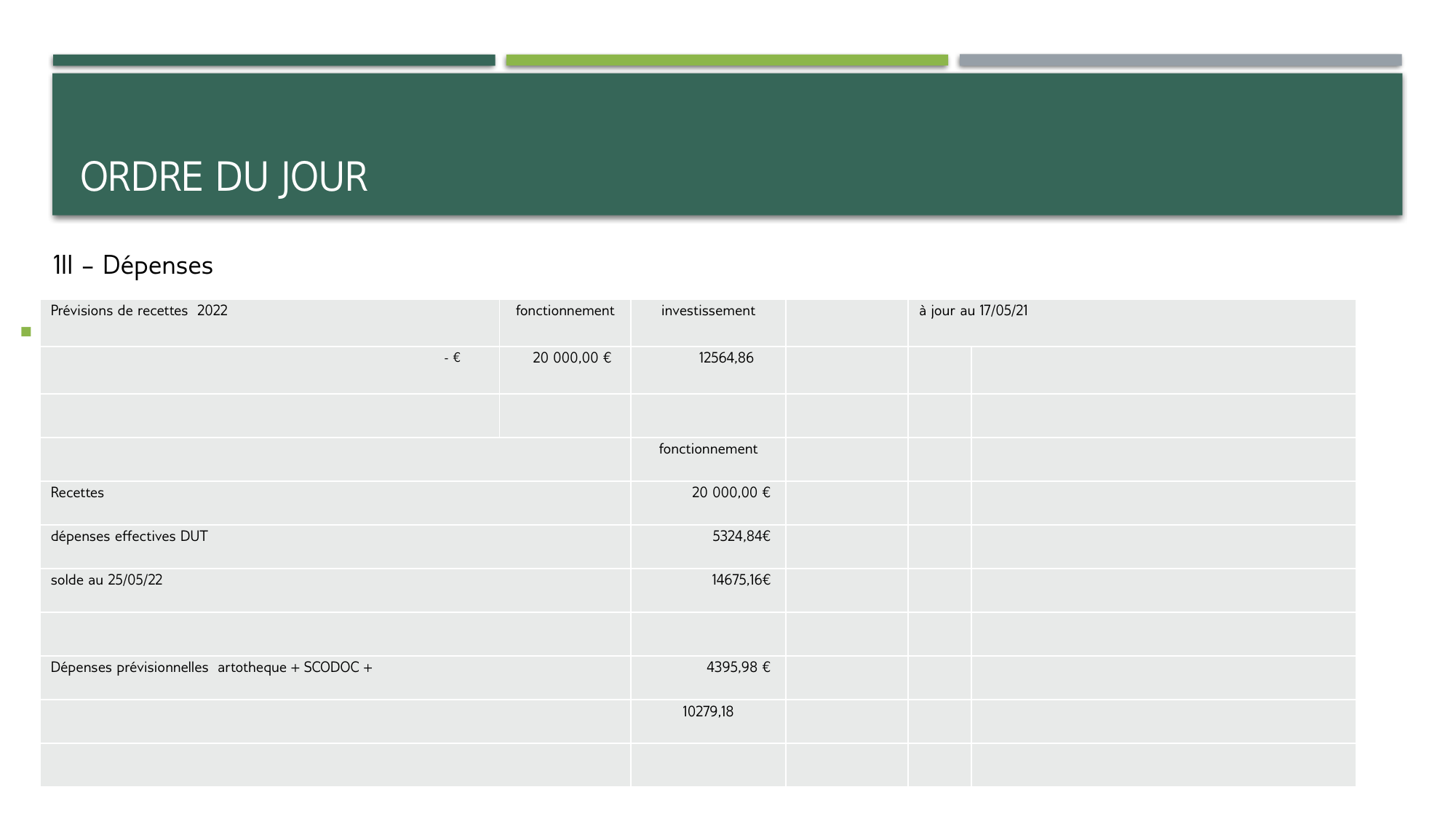

ORDRE DU JOUR
1 – Dépenses du département  (Fabienne)

1II – Dépenses
| Prévisions de recettes 2022 | fonctionnement | investissement |  | à jour au 17/05/21 |  |
| --- | --- | --- | --- | --- | --- |
| - € | 20 000,00 € | 12564,86 |  |  |  |
|  |  |  |  |  |  |
|  |  | fonctionnement |  |  |  |
| Recettes |  | 20 000,00 € |  |  |  |
| dépenses effectives DUT |  | 5324,84€ |  |  |  |
| solde au 25/05/22 |  | 14675,16€ |  |  |  |
|  |  |  |  |  |  |
| Dépenses prévisionnelles artotheque + SCODOC + |  | 4395,98 € |  |  |  |
|  |  | 10279,18 |  |  |  |
|  |  |  |  |  |  |